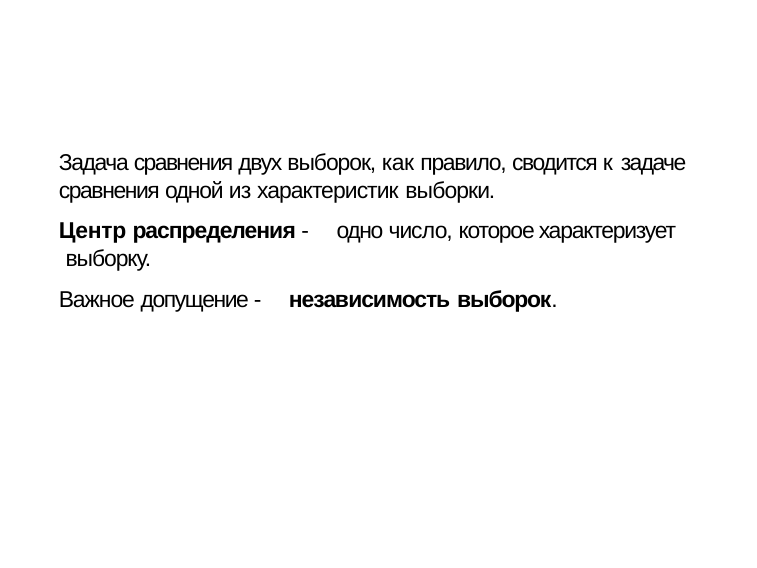

Задача сравнения двух выборок, как правило, сводится к задаче  сравнения одной из характеристик выборки.
Центр распределения - одно число, которое характеризует  выборку.
Важное допущение - независимость выборок.